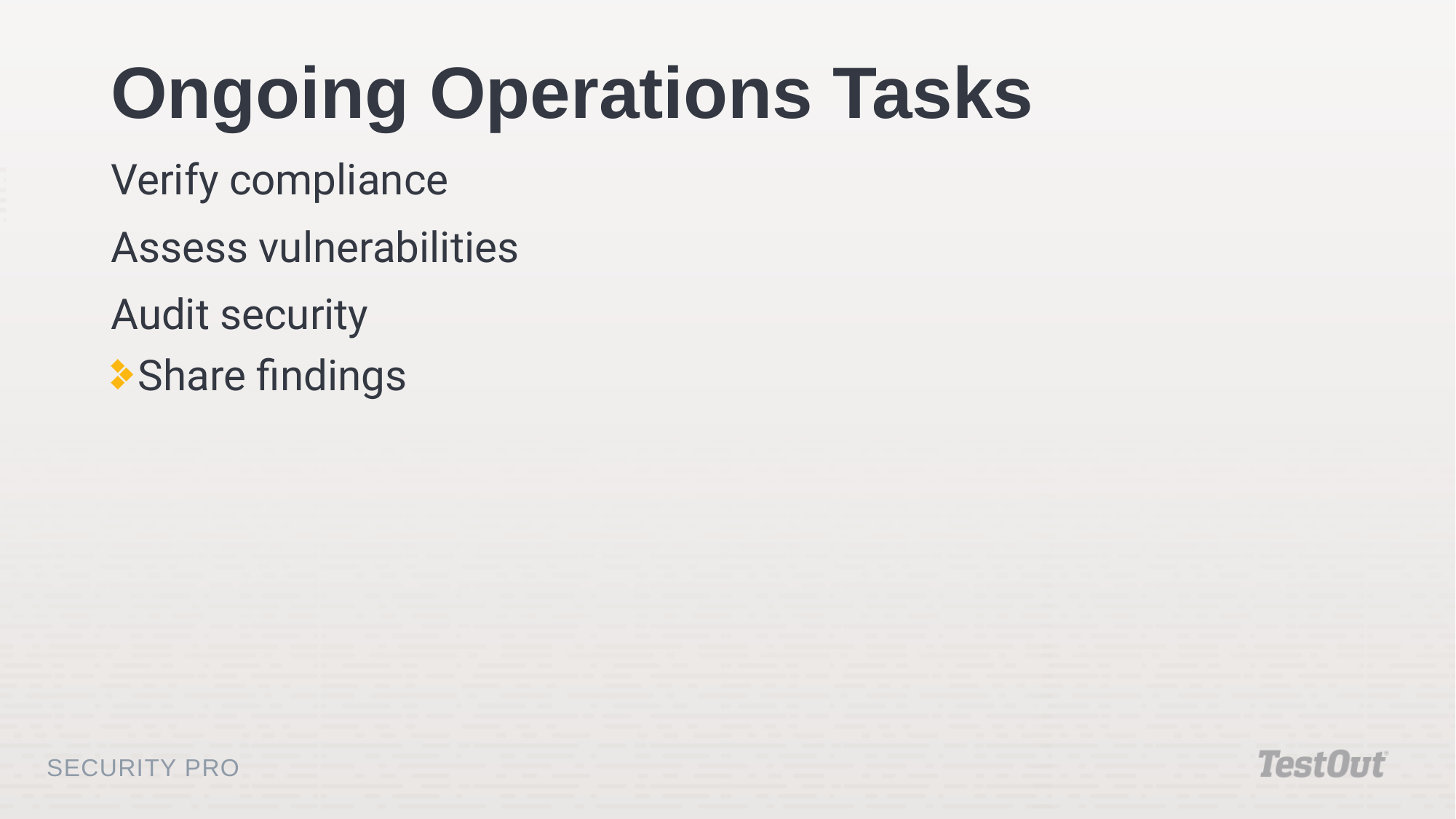

# Ongoing Operations Tasks
Verify compliance
Assess vulnerabilities
Audit security
Share findings
Security Pro